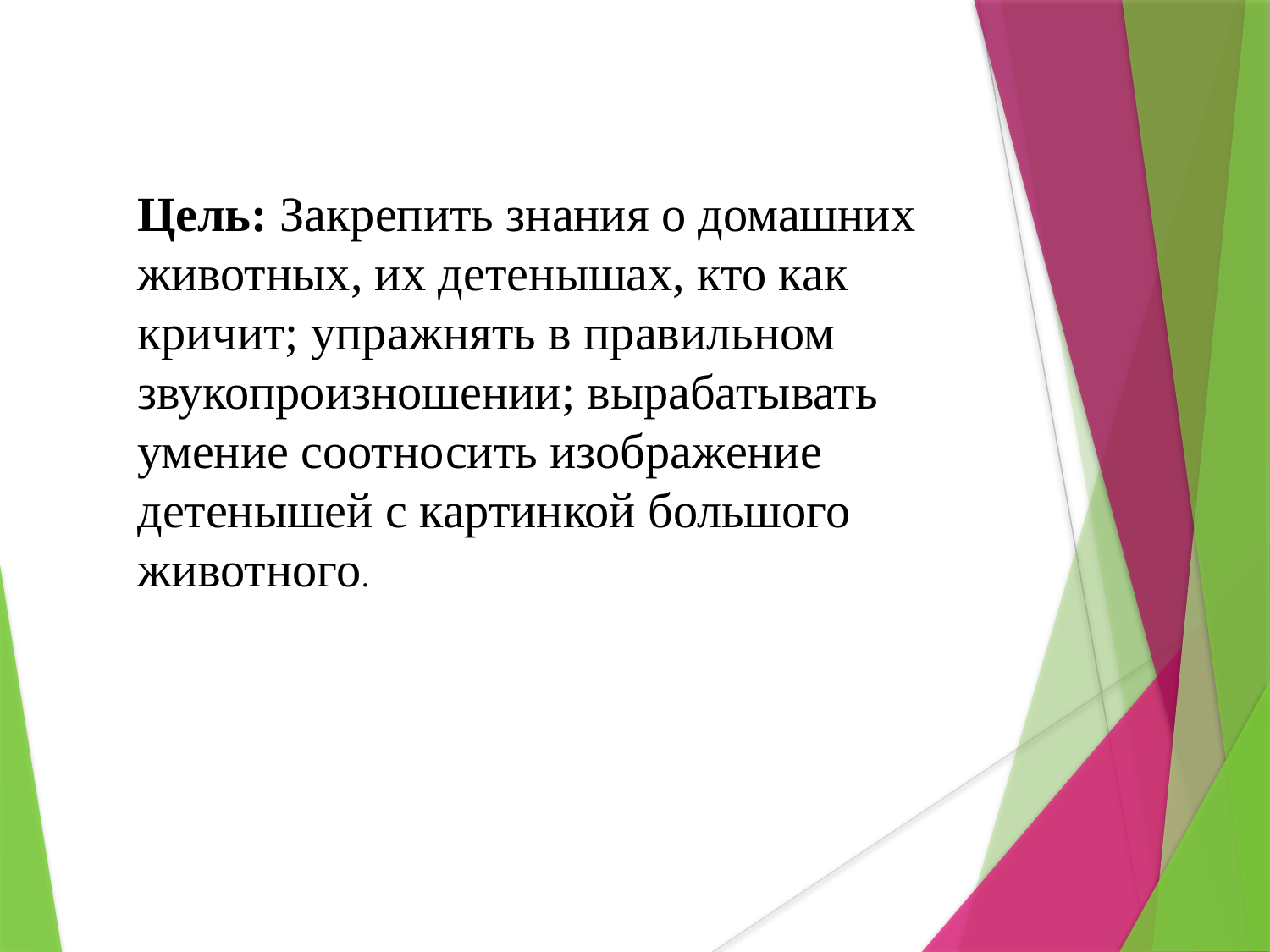

Цель: Закрепить знания о домашних животных, их детенышах, кто как кричит; упражнять в правильном звукопроизношении; вырабатывать умение соотносить изображение детенышей с картинкой большого животного.